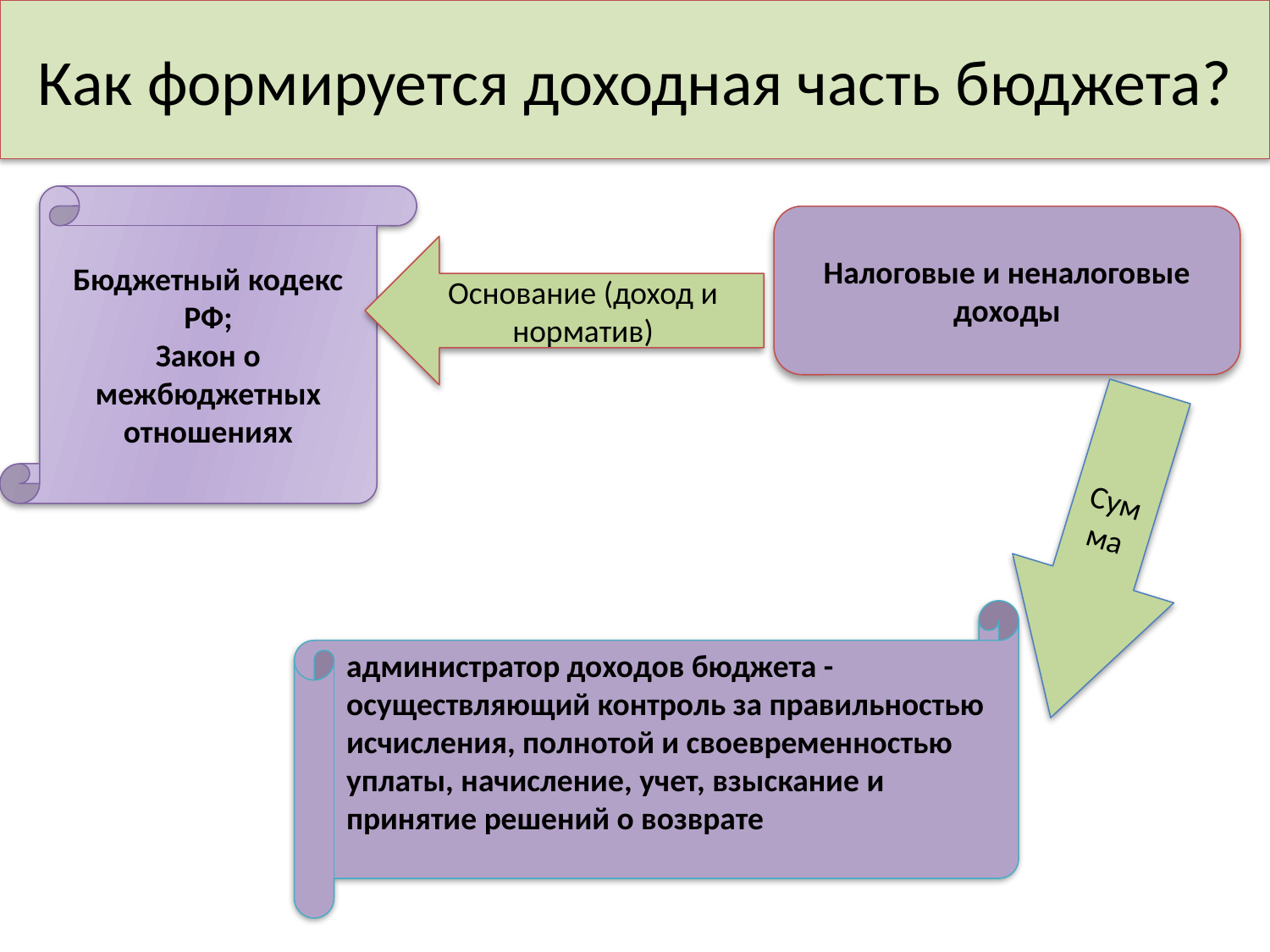

# Как формируется доходная часть бюджета?

### Chart

| Category |
|---|
Бюджетный кодекс РФ;
Закон о межбюджетных отношениях
Налоговые и неналоговые доходы
Основание (доход и норматив)
Сумма
администратор доходов бюджета - осуществляющий контроль за правильностью исчисления, полнотой и своевременностью уплаты, начисление, учет, взыскание и принятие решений о возврате